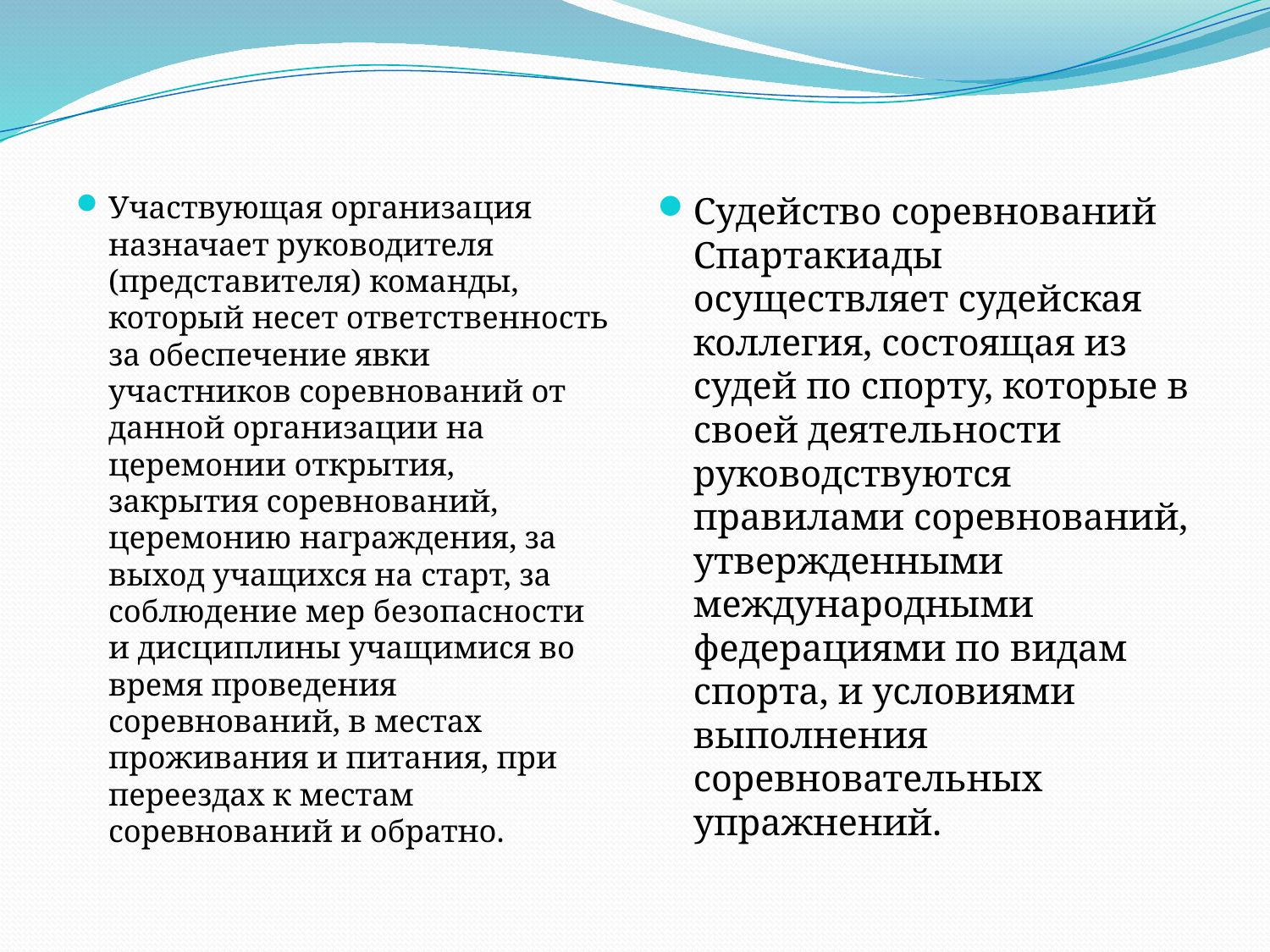

Участвующая организация назначает руководителя (представителя) команды, который несет ответственность за обеспечение явки участников соревнований от данной организации на церемонии открытия, закрытия соревнований, церемонию награждения, за выход учащихся на старт, за соблюдение мер безопасности и дисциплины учащимися во время проведения соревнований, в местах проживания и питания, при переездах к местам соревнований и обратно.
Судейство соревнований Спартакиады осуществляет судейская коллегия, состоящая из судей по спорту, которые в своей деятельности руководствуются правилами соревнований, утвержденными международными федерациями по видам спорта, и условиями выполнения соревновательных упражнений.